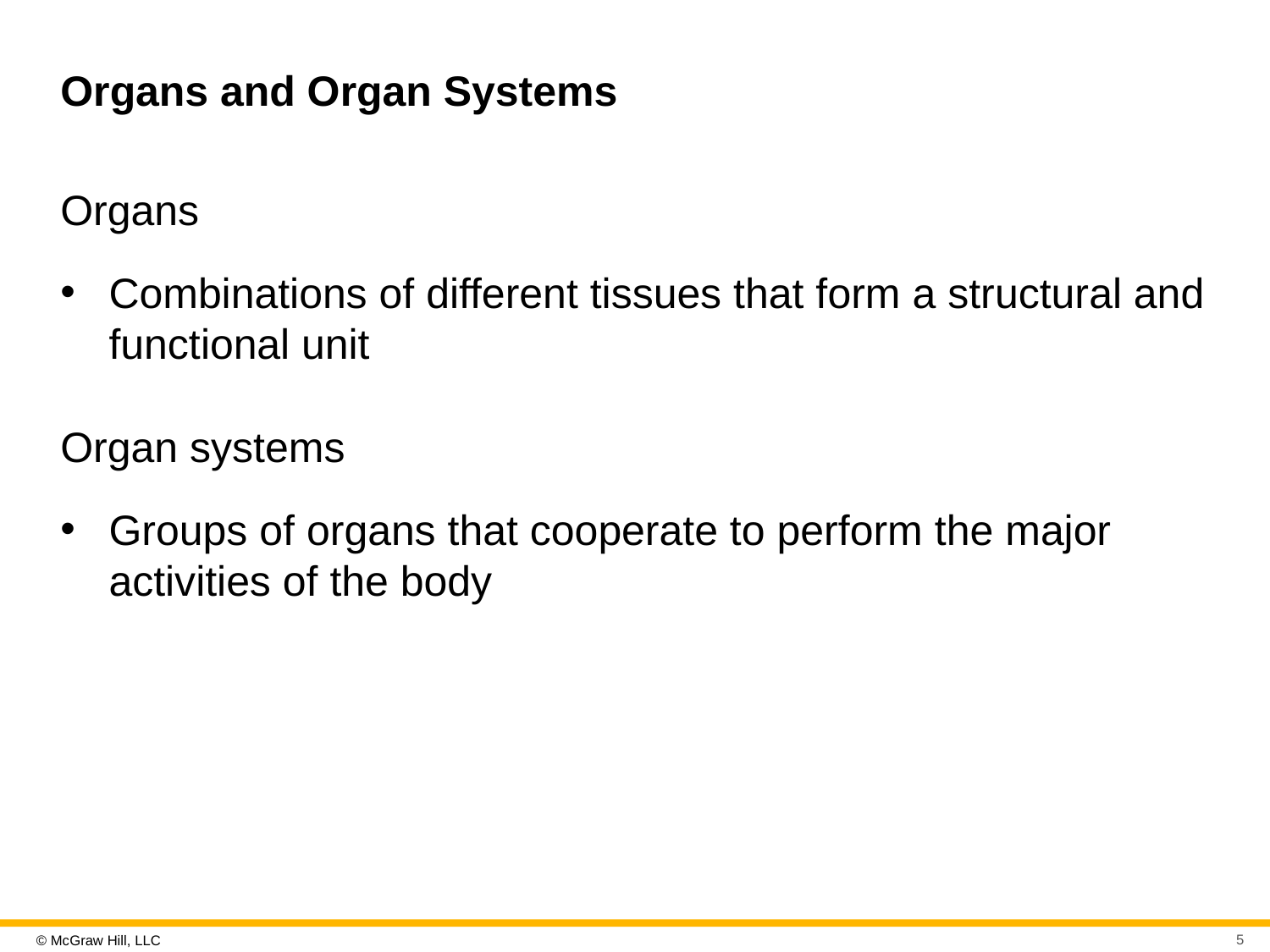

# Organs and Organ Systems
Organs
Combinations of different tissues that form a structural and functional unit
Organ systems
Groups of organs that cooperate to perform the major activities of the body
5